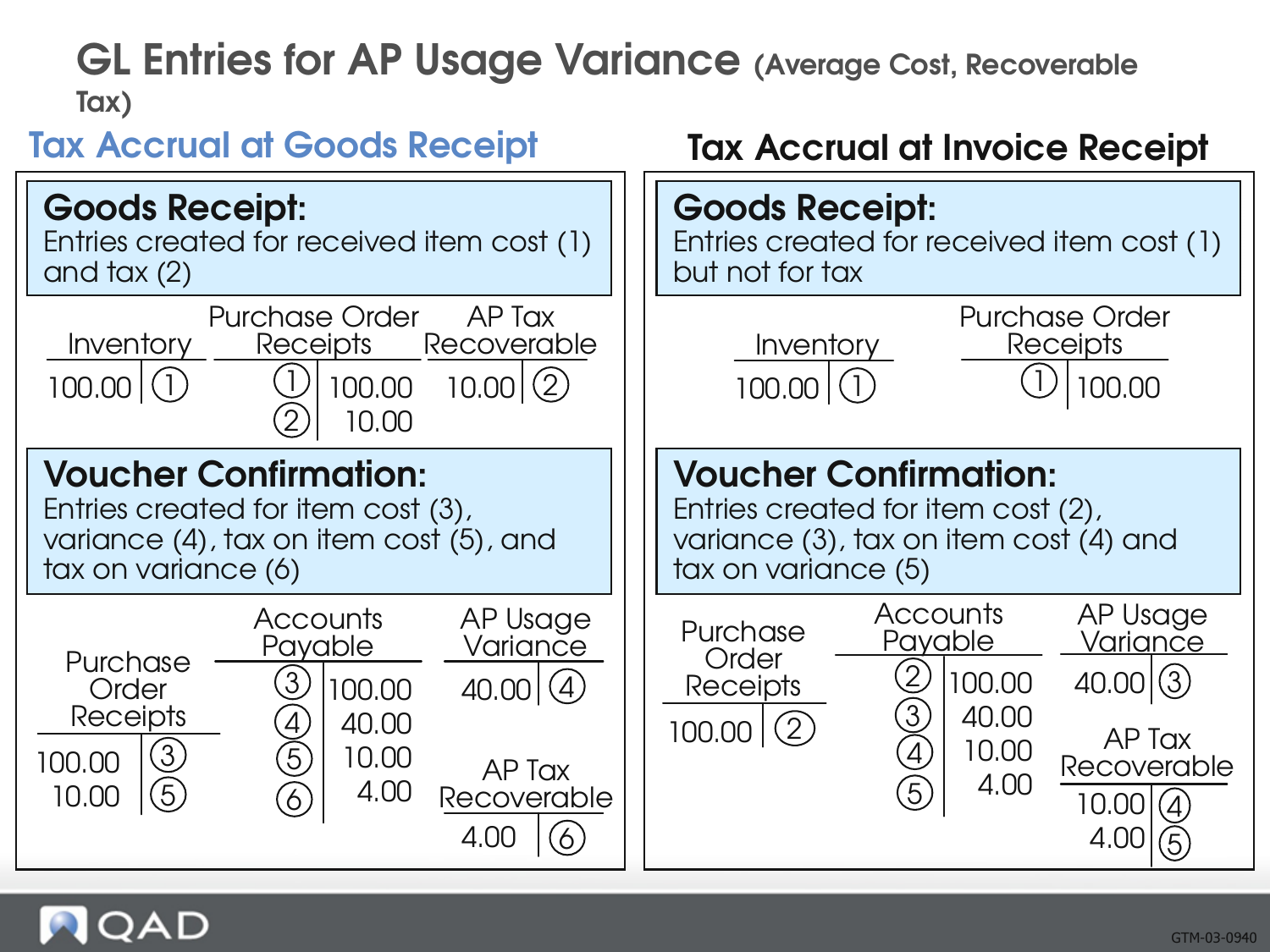

# GL Entries for AP Usage Variance (Average Cost, Recoverable Tax)
Tax Accrual at Goods Receipt
Tax Accrual at Invoice Receipt

Goods Receipt:
Entries created for received item cost (1) and tax (2)
Goods Receipt:
Entries created for received item cost (1) but not for tax
Inventory

100.00
1
Purchase Order Receipts

100.00
10.00
1
2
AP Tax Recoverable
Purchase Order Receipts

100.00
1
Inventory

100.00
1

10.00
2
Voucher Confirmation:
Entries created for item cost (3), variance (4), tax on item cost (5), and tax on variance (6)
Voucher Confirmation:
Entries created for item cost (2), variance (3), tax on item cost (4) and tax on variance (5)
Accounts Payable

100.00
40.00
10.00
4.00
3
4
5
6
AP Usage Variance

40.00
4
AP Usage Variance

40.00
3
Purchase
Order
Receipts

100.00
2
Accounts Payable

100.00
40.00
10.00
4.00
2
3
4
5
Purchase
Order
Receipts

100.00
10.00
3
5
AP Tax Recoverable
AP Tax Recoverable
10.00
  4.00

4
4.00

6
5
GTM-03-0940